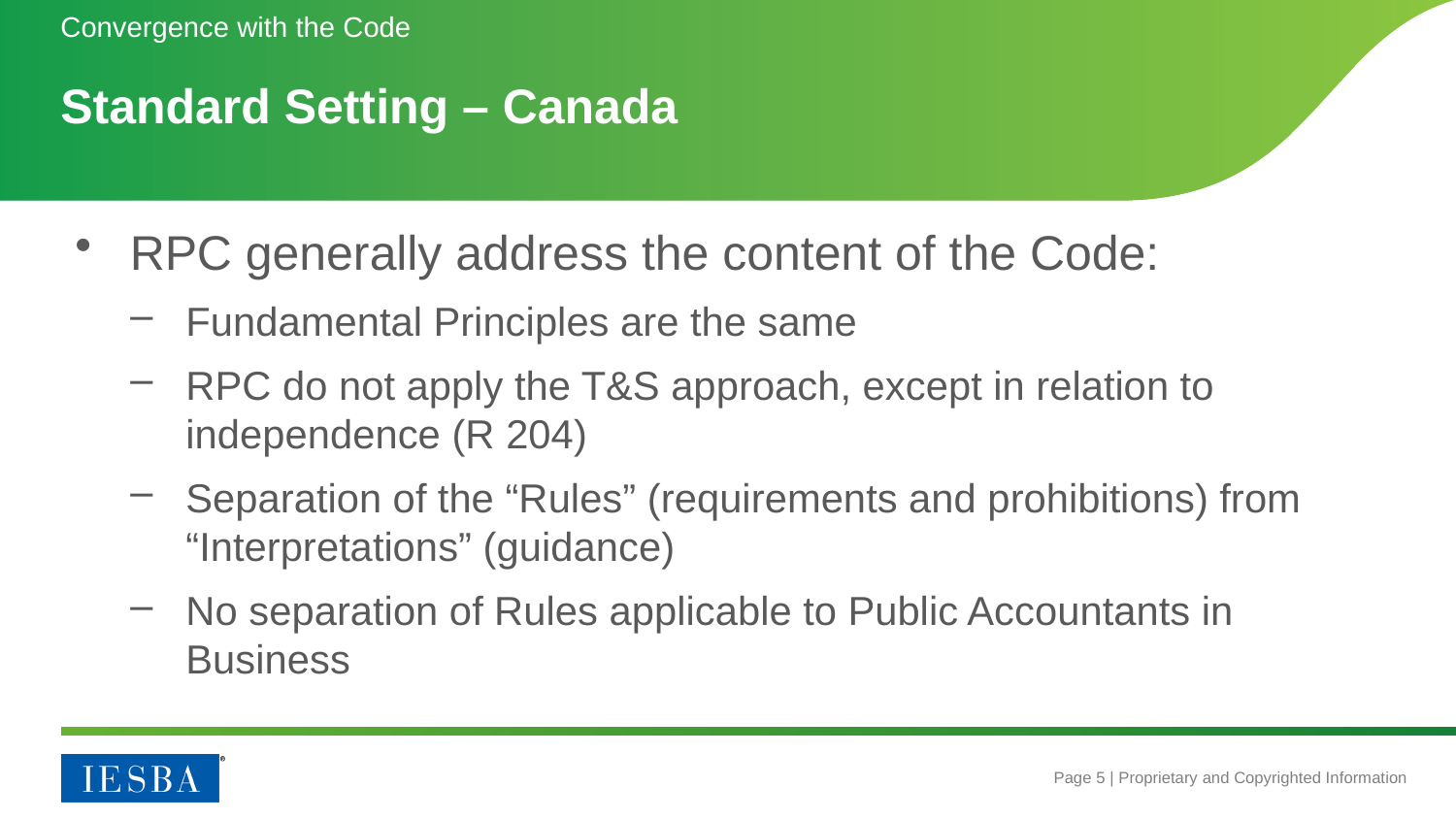

Convergence with the Code

# Standard Setting – Canada
RPC generally address the content of the Code:
Fundamental Principles are the same
RPC do not apply the T&S approach, except in relation to independence (R 204)
Separation of the “Rules” (requirements and prohibitions) from “Interpretations” (guidance)
No separation of Rules applicable to Public Accountants in Business